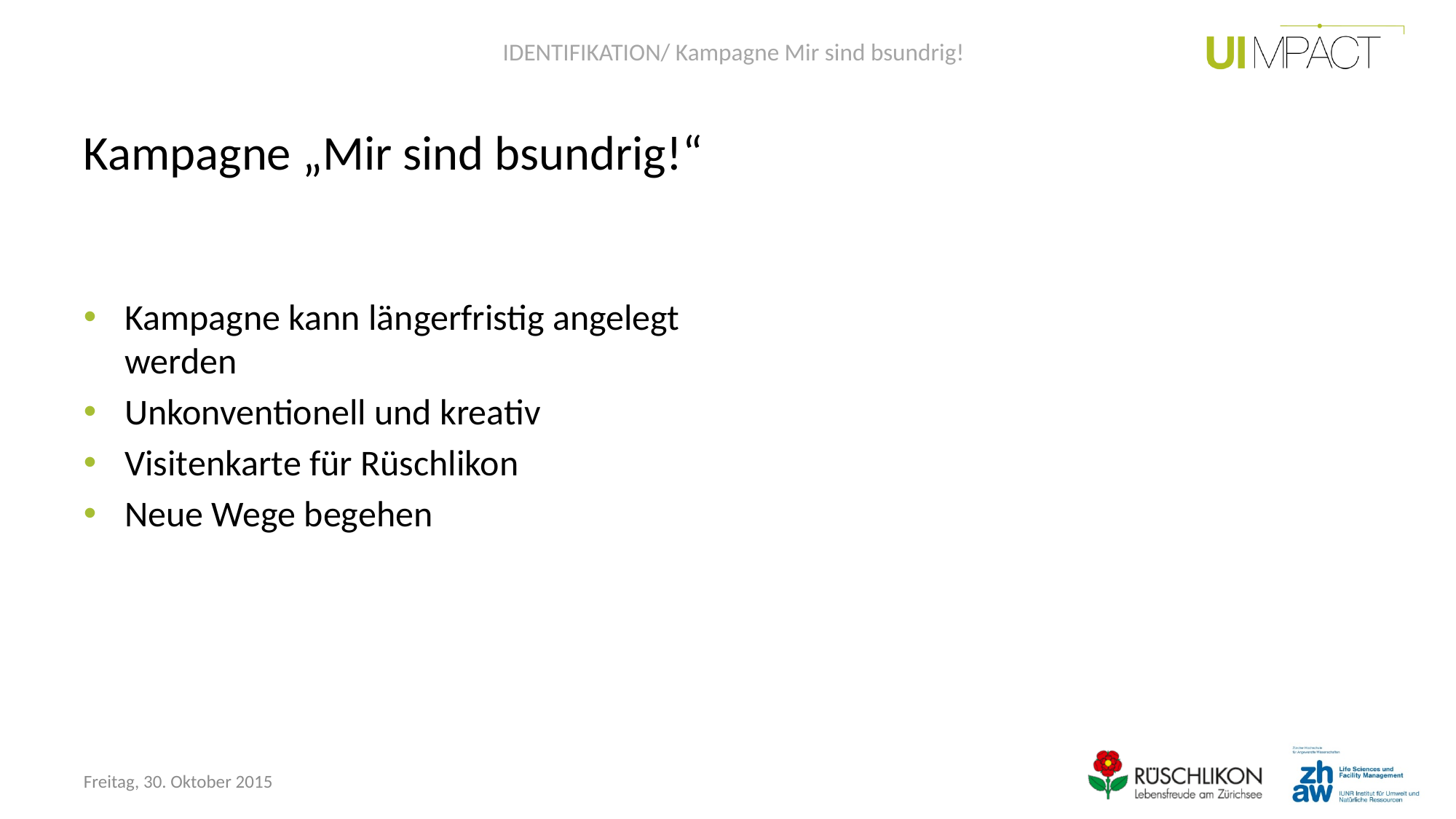

IDENTIFIKATION/ Kampagne Mir sind bsundrig!
# Kampagne „Mir sind bsundrig!“

Kampagne kann längerfristig angelegt werden
Unkonventionell und kreativ
Visitenkarte für Rüschlikon
Neue Wege begehen

Freitag, 30. Oktober 2015